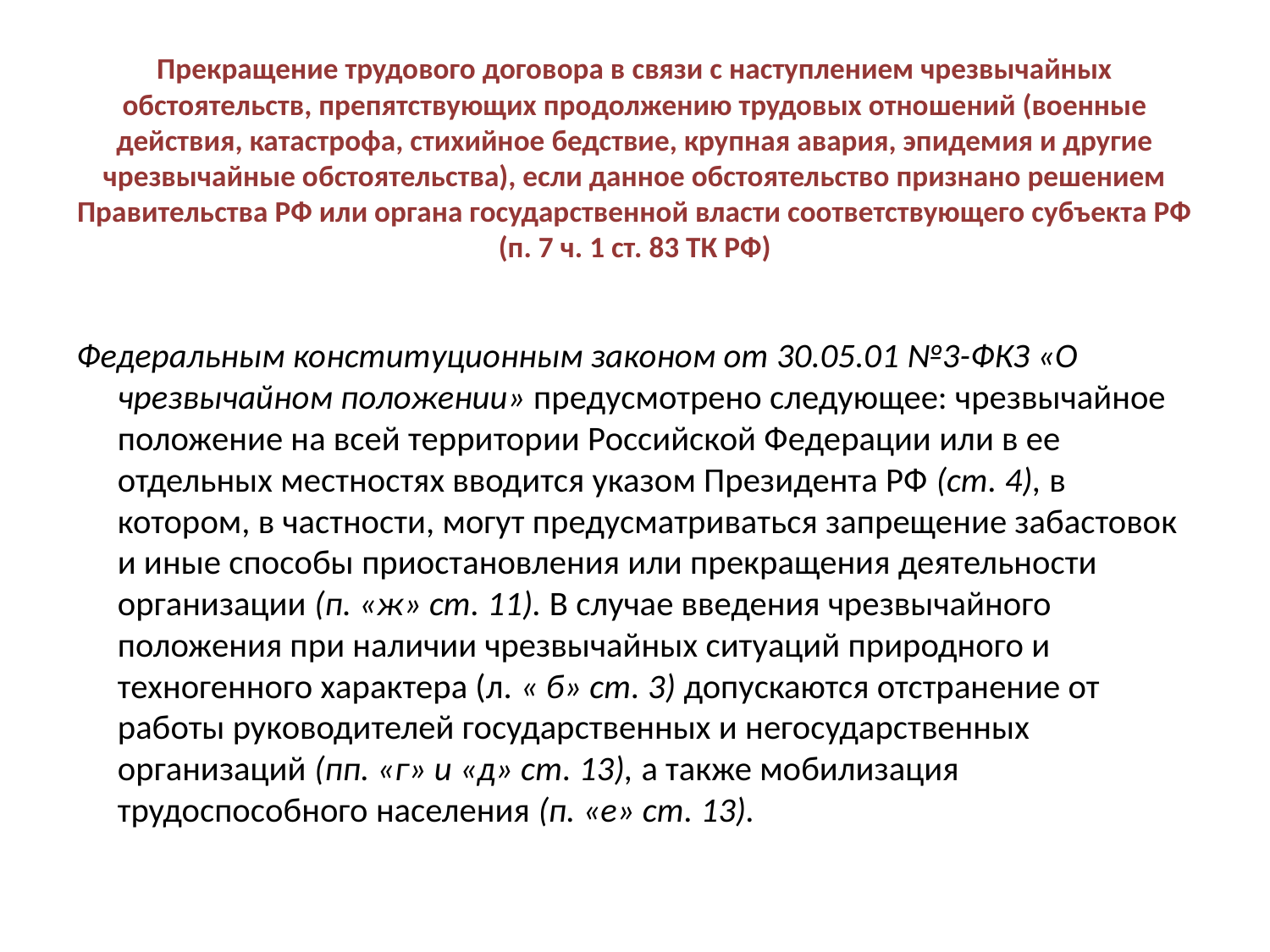

# Прекращение трудового договора в связи с наступлением чрезвычайных обстоятельств, препятствующих продолжению трудовых отношений (военные действия, катастрофа, стихийное бедствие, крупная авария, эпидемия и другие чрезвычайные обстоятельства), если данное обстоятельство признано решением Правительства РФ или органа государственной власти соответствующего субъекта РФ (п. 7 ч. 1 ст. 83 ТК РФ)
Федеральным конституционным законом от 30.05.01 №3-ФКЗ «О чрезвычайном положении» предусмотрено следующее: чрезвычайное положение на всей территории Российской Федерации или в ее отдельных местностях вводится указом Президента РФ (ст. 4), в котором, в частности, могут предусматриваться запрещение забастовок и иные способы приостановления или прекращения деятельности организации (п. «ж» ст. 11). В случае введения чрезвычайного положения при наличии чрезвычайных ситуаций природного и техногенного характера (л. « б» ст. 3) допускаются отстранение от работы руководителей государственных и негосударственных организаций (пп. «г» и «д» ст. 13), а также мобилизация трудоспособного населения (п. «е» ст. 13).